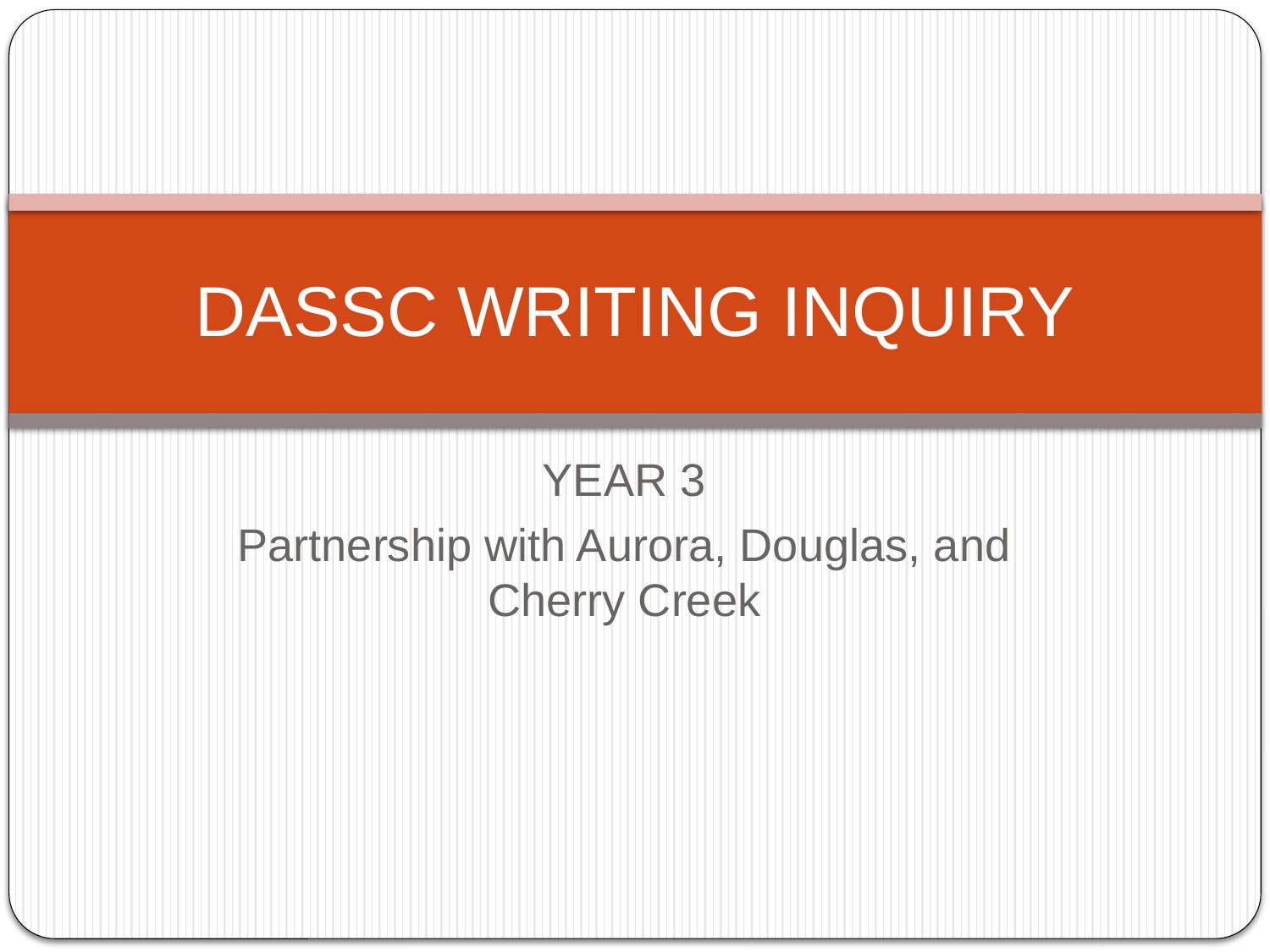

# DASSC WRITING INQUIRY
YEAR 3
Partnership with Aurora, Douglas, and Cherry Creek